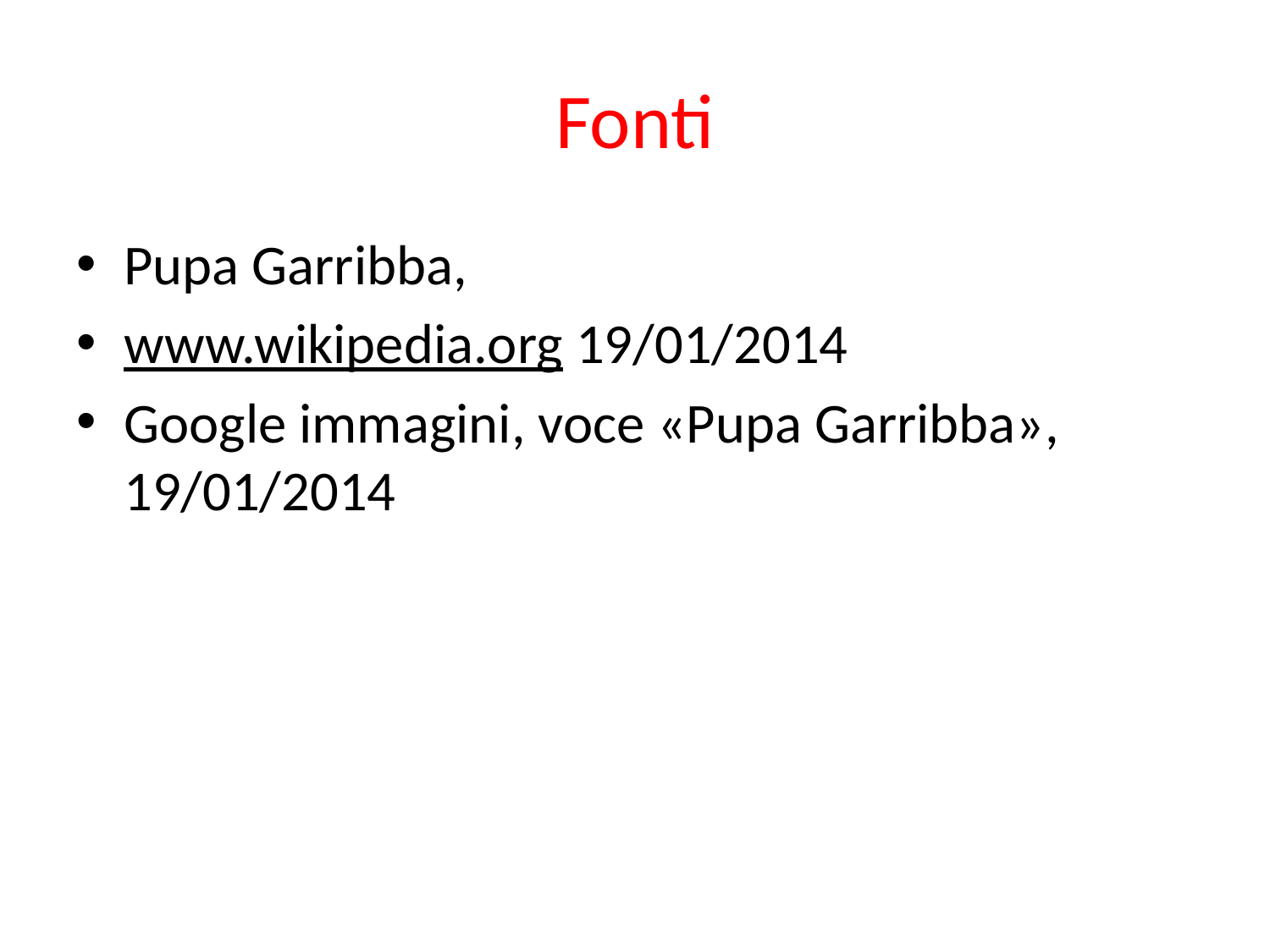

# Fonti
Pupa Garribba,
www.wikipedia.org 19/01/2014
Google immagini, voce «Pupa Garribba», 19/01/2014